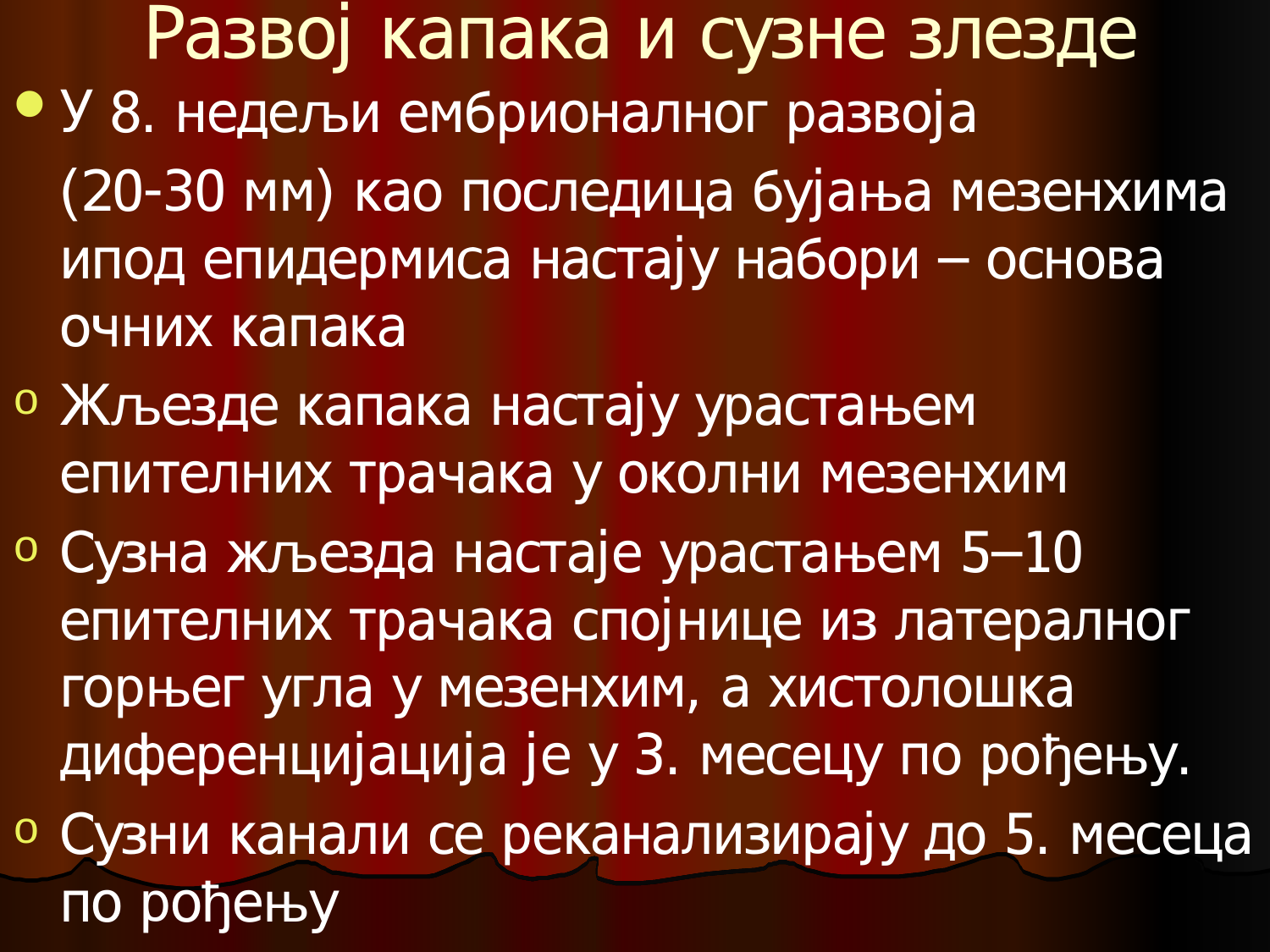

# Развој капака и сузне злезде
У 8. недељи ембрионалног развоја
	(20-30 мм) као последица бујања мезенхима ипод епидермиса настају набори – основа очних капака
Жљезде капака настају урастањем епителних трачака у околни мезенхим
Сузна жљезда настаје урастањем 5–10 епителних трачака спојнице из латералног горњег угла у мезенхим, а хистолошка диференцијација је у 3. месецу по рођењу.
Сузни канали се реканализирају до 5. месеца по рођењу